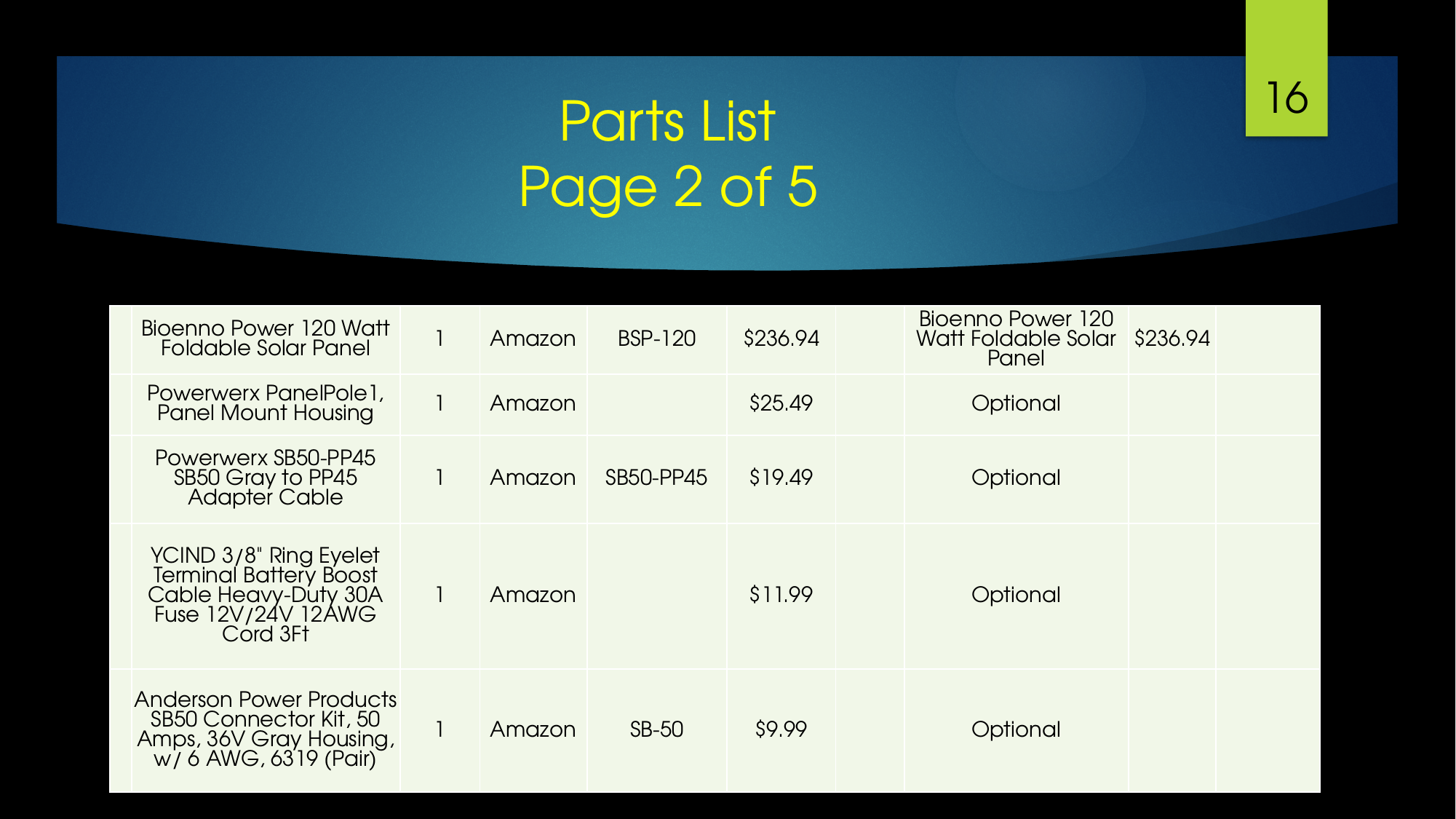

# Parts List Page 2 of 5
16
|  | Bioenno Power 120 Watt Foldable Solar Panel | 1 | Amazon | BSP-120 | $236.94 |  | Bioenno Power 120 Watt Foldable Solar Panel | $236.94 |  |
| --- | --- | --- | --- | --- | --- | --- | --- | --- | --- |
|  | Powerwerx PanelPole1, Panel Mount Housing | 1 | Amazon |  | $25.49 |  | Optional |  |  |
|  | Powerwerx SB50-PP45 SB50 Gray to PP45 Adapter Cable | 1 | Amazon | SB50-PP45 | $19.49 |  | Optional |  |  |
|  | YCIND 3/8" Ring Eyelet Terminal Battery Boost Cable Heavy-Duty 30A Fuse 12V/24V 12AWG Cord 3Ft | 1 | Amazon |  | $11.99 |  | Optional |  |  |
|  | Anderson Power Products SB50 Connector Kit, 50 Amps, 36V Gray Housing, w/ 6 AWG, 6319 (Pair) | 1 | Amazon | SB-50 | $9.99 |  | Optional |  |  |